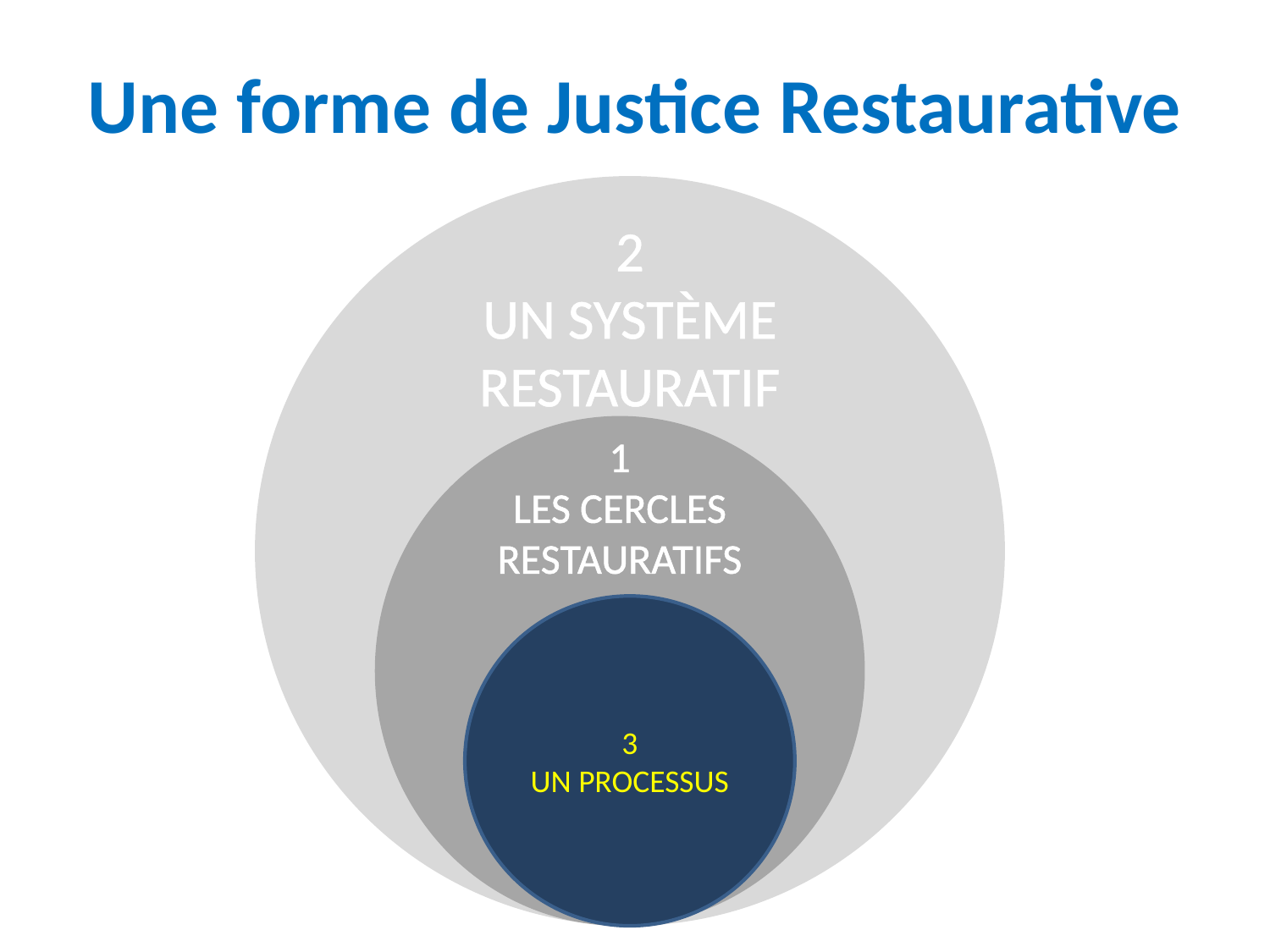

# Une forme de Justice Restaurative
2
UN SYSTÈME RESTAURATIF

1
LES CERCLES RESTAURATIFS

3
UN PROCESSUS